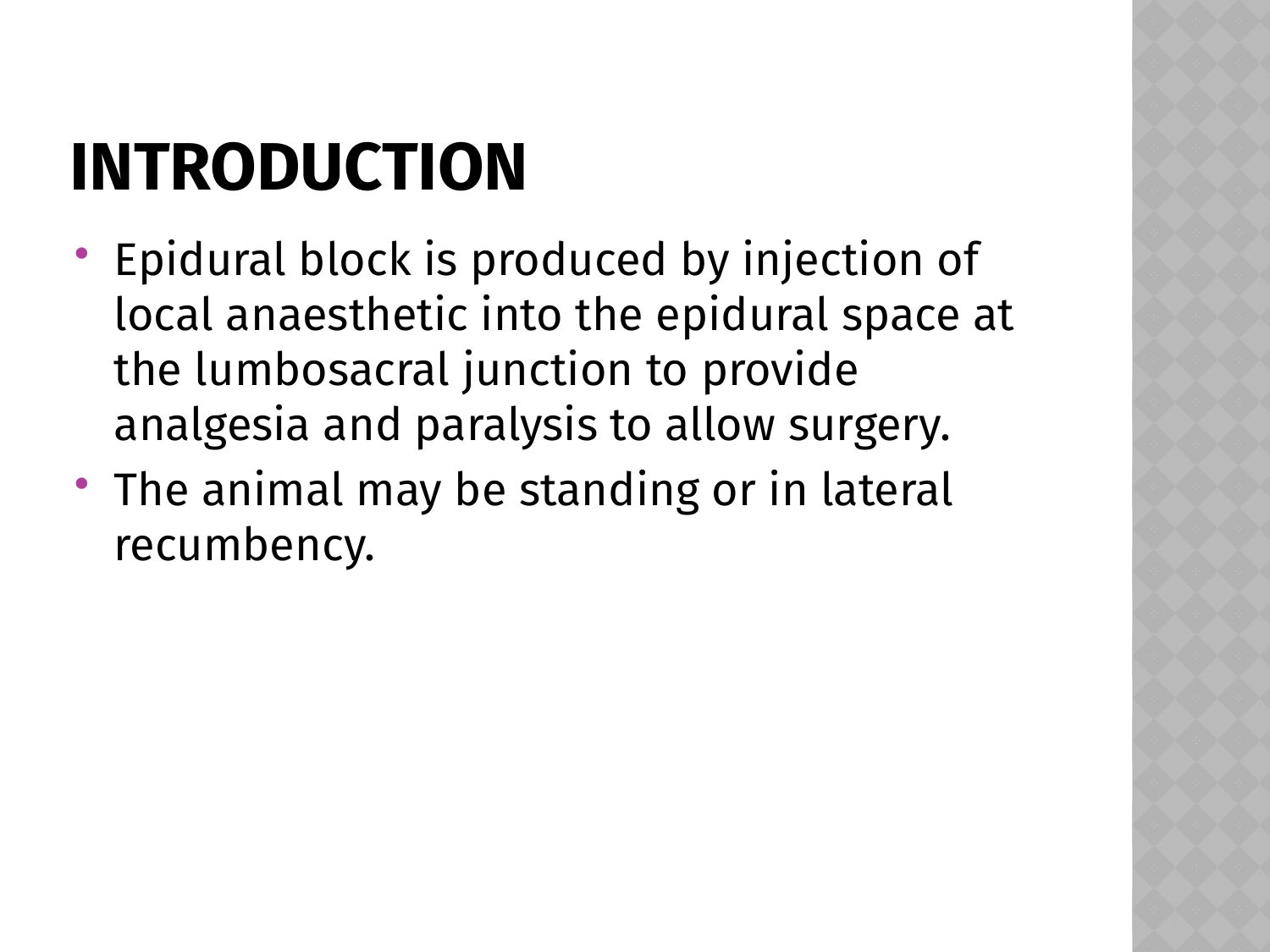

# Introduction
Epidural block is produced by injection of local anaesthetic into the epidural space at the lumbosacral junction to provide analgesia and paralysis to allow surgery.
The animal may be standing or in lateral recumbency.